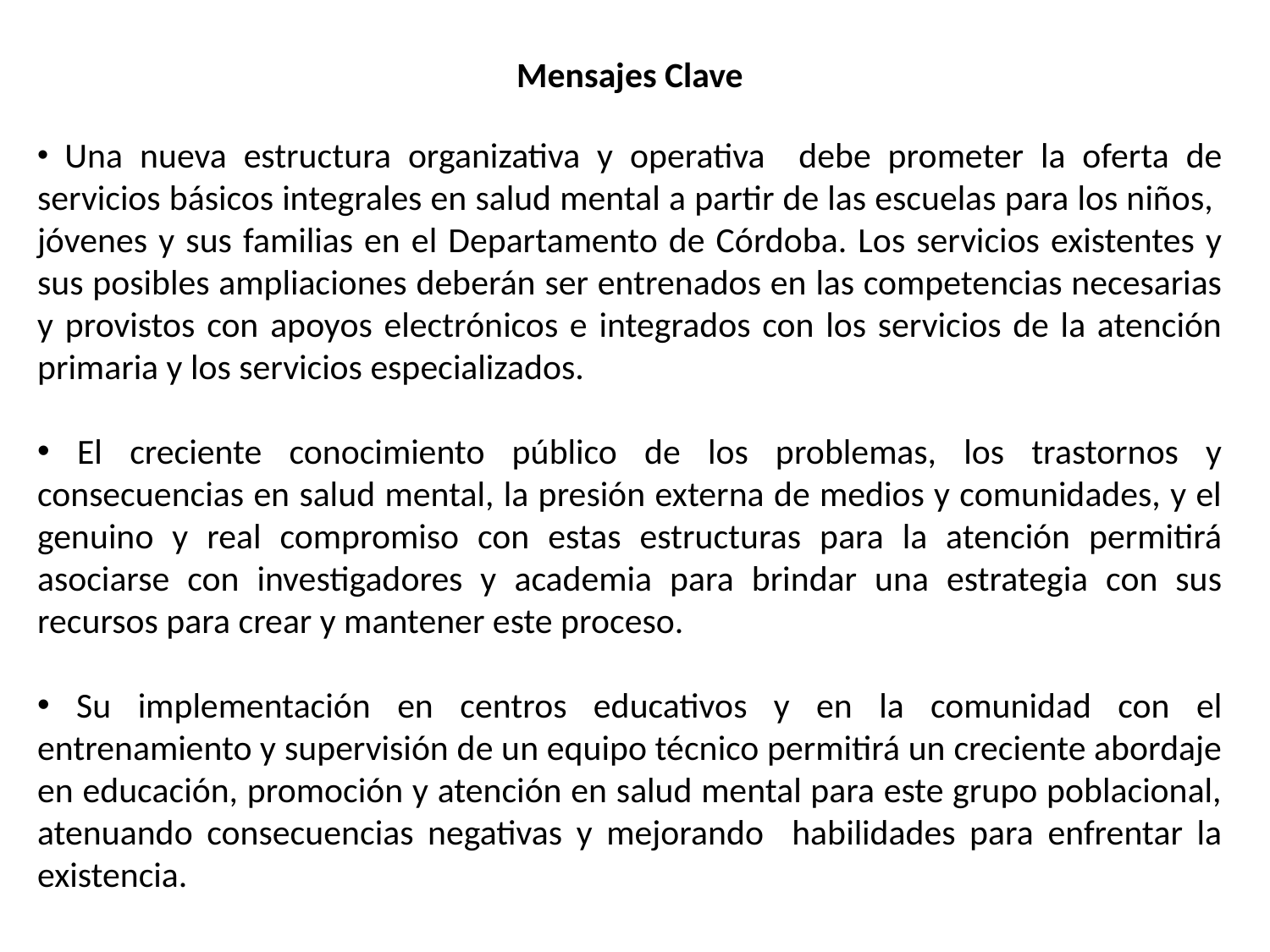

Mensajes Clave

 Una nueva estructura organizativa y operativa  debe prometer la oferta de servicios básicos integrales en salud mental a partir de las escuelas para los niños,  jóvenes y sus familias en el Departamento de Córdoba. Los servicios existentes y sus posibles ampliaciones deberán ser entrenados en las competencias necesarias y provistos con apoyos electrónicos e integrados con los servicios de la atención primaria y los servicios especializados.

 El creciente conocimiento público de los problemas, los trastornos y consecuencias en salud mental, la presión externa de medios y comunidades, y el genuino y real compromiso con estas estructuras para la atención permitirá asociarse con investigadores y academia para brindar una estrategia con sus recursos para crear y mantener este proceso.

 Su implementación en centros educativos y en la comunidad con el entrenamiento y supervisión de un equipo técnico permitirá un creciente abordaje en educación, promoción y atención en salud mental para este grupo poblacional, atenuando consecuencias negativas y mejorando  habilidades para enfrentar la existencia.